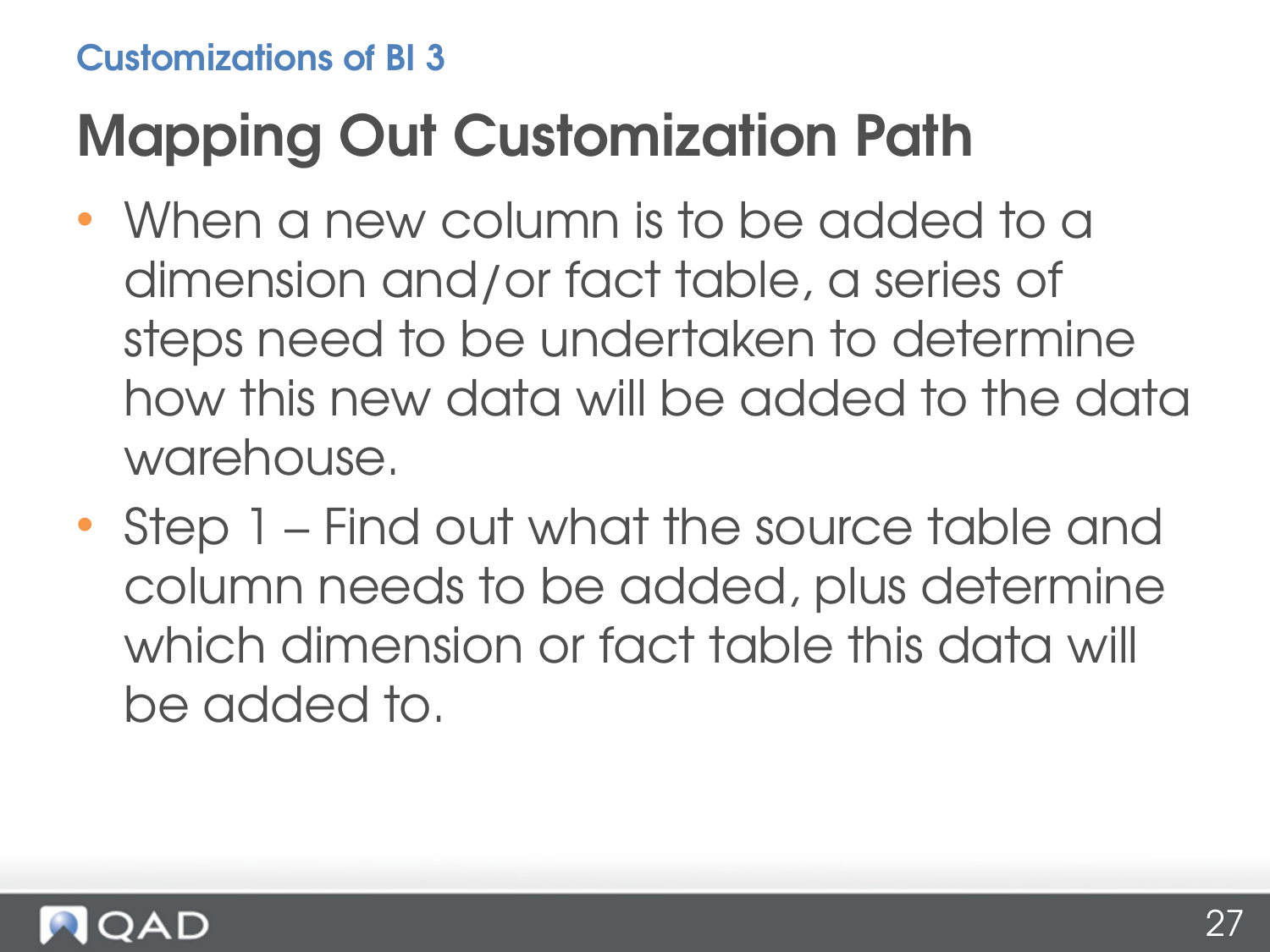

Customizations of BI 3
# Mapping Out Customization Path
When a new column is to be added to a dimension and/or fact table, a series of steps need to be undertaken to determine how this new data will be added to the data warehouse.
Step 1 – Find out what the source table and column needs to be added, plus determine which dimension or fact table this data will be added to.

27